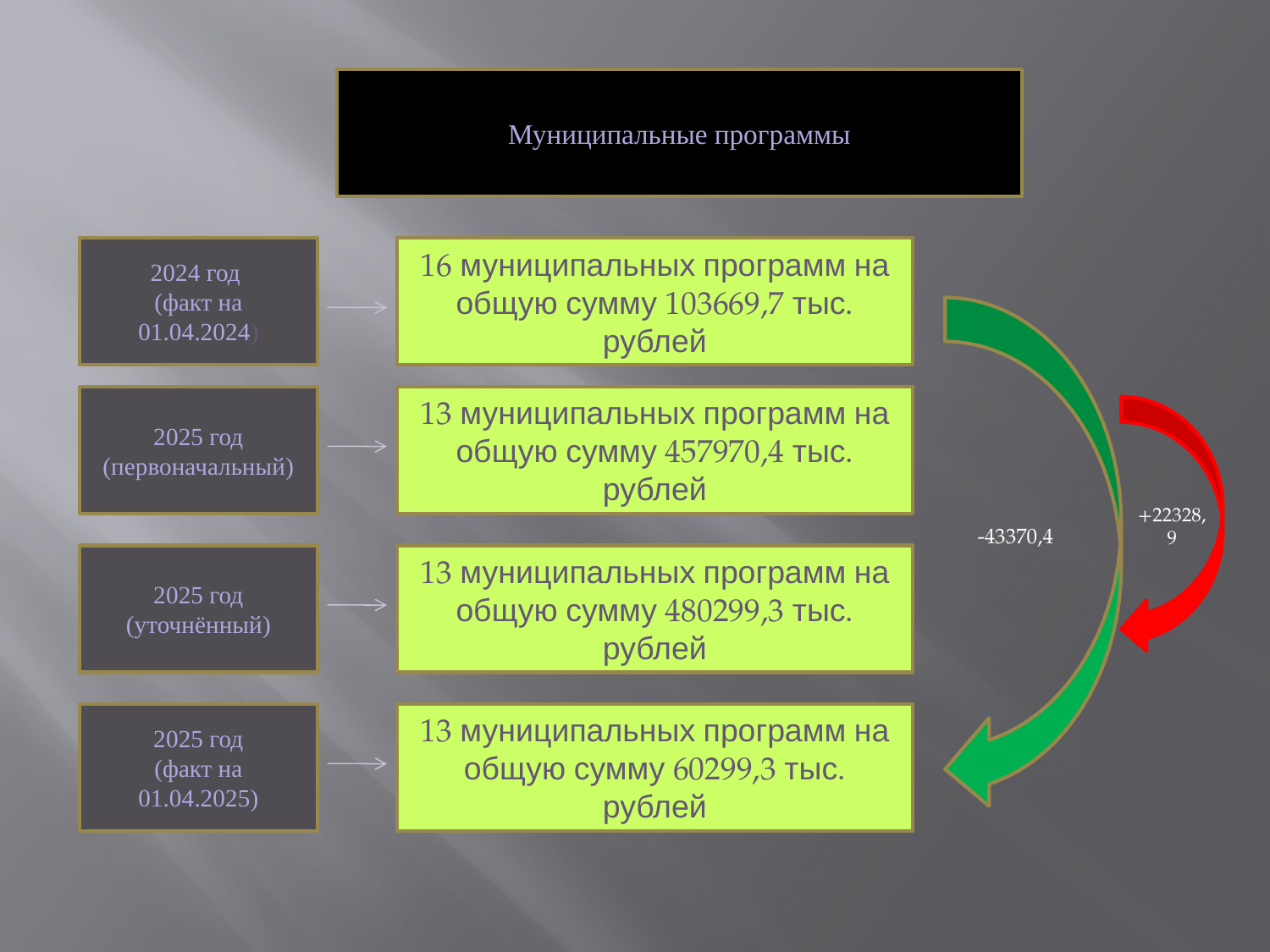

Муниципальные программы
2024 год
(факт на 01.04.2024)
16 муниципальных программ на общую сумму 103669,7 тыс. рублей

2025 год (первоначальный)
13 муниципальных программ на общую сумму 457970,4 тыс. рублей
+22328,9

-43370,4
2025 год (уточнённый)
13 муниципальных программ на общую сумму 480299,3 тыс. рублей
2025 год
(факт на 01.04.2025)
13 муниципальных программ на общую сумму 60299,3 тыс. рублей